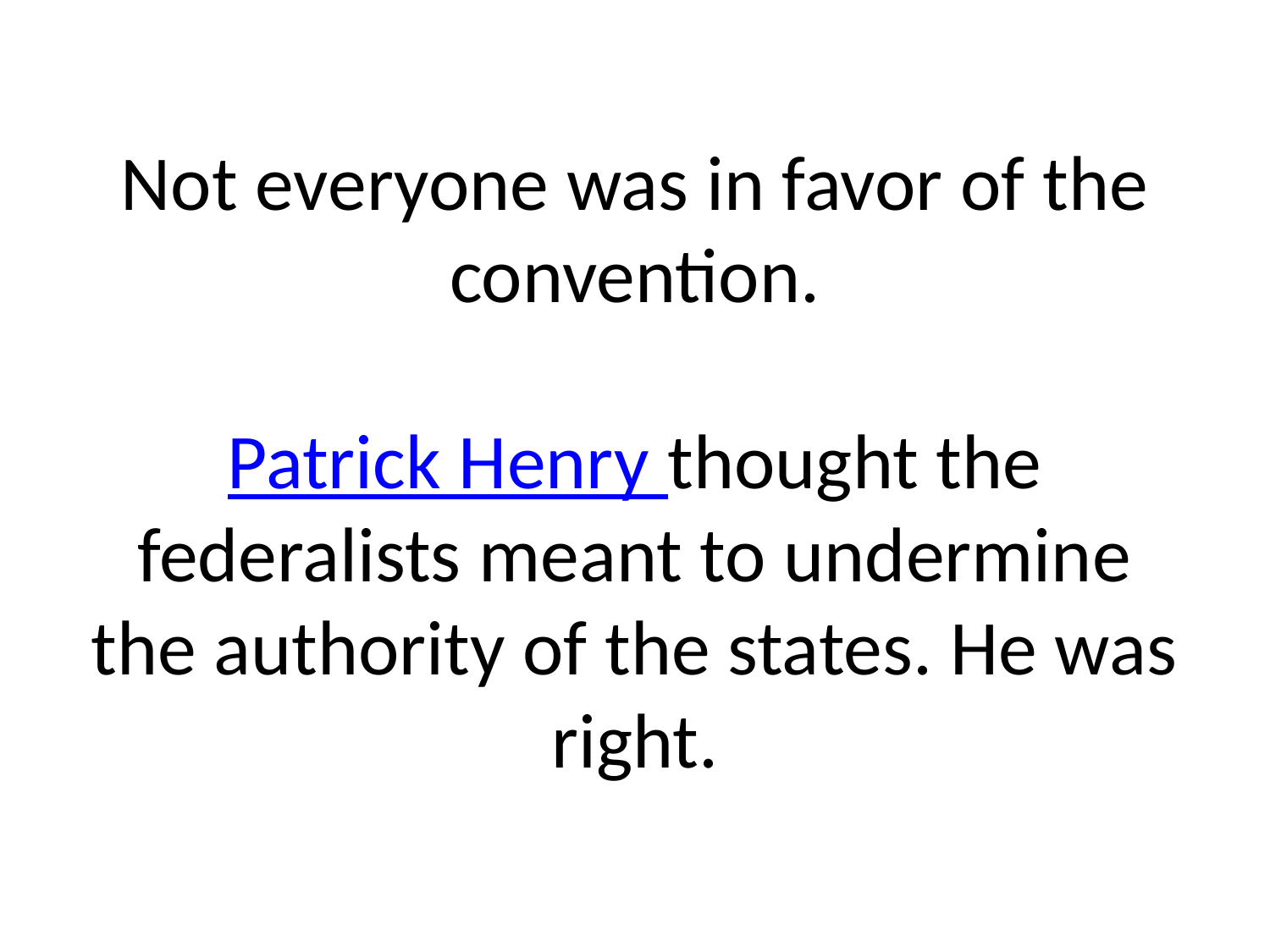

# Not everyone was in favor of the convention. Patrick Henry thought the federalists meant to undermine the authority of the states. He was right.